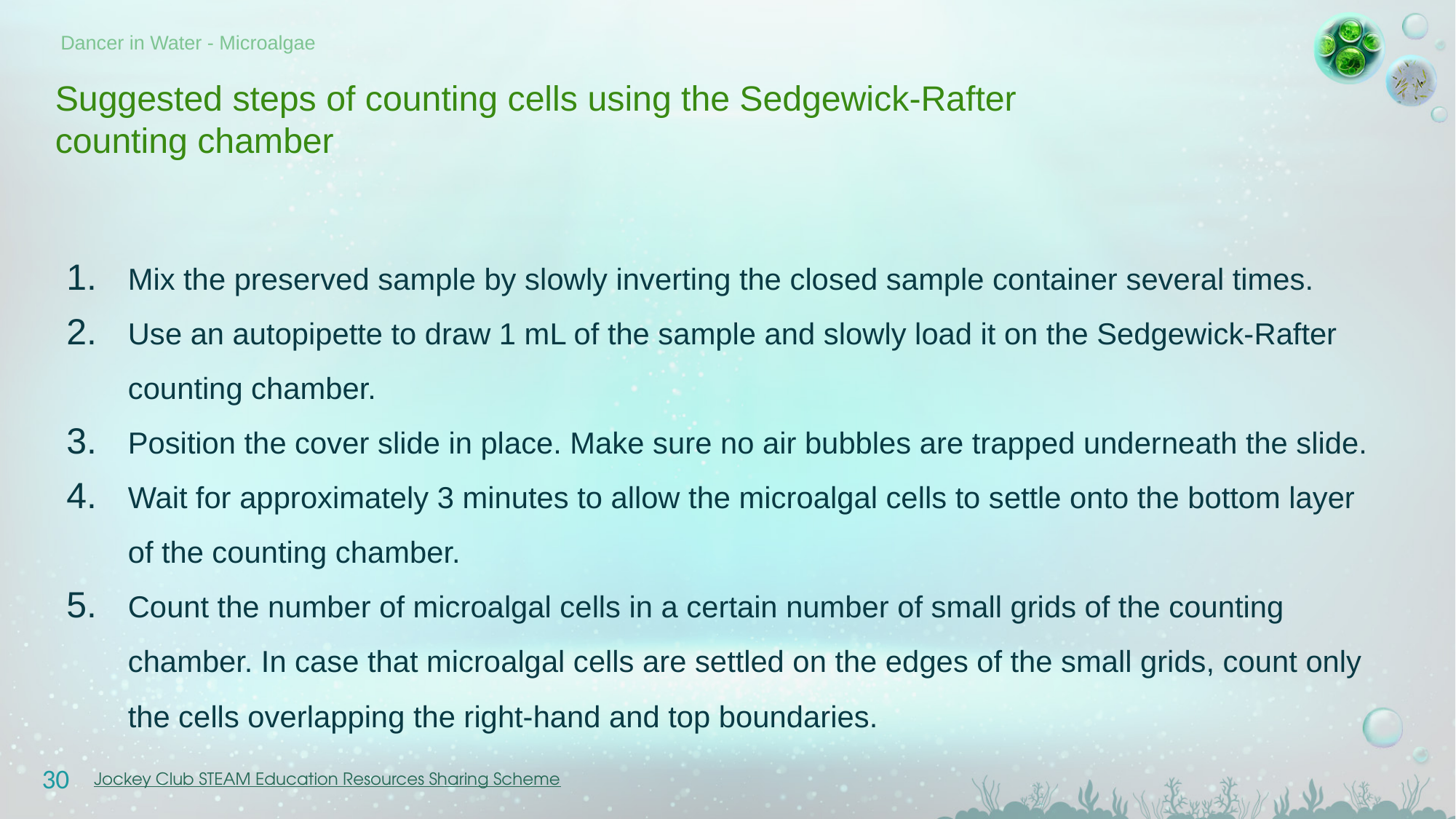

# Suggested steps of counting cells using the Sedgewick-Rafter counting chamber
Mix the preserved sample by slowly inverting the closed sample container several times.
Use an autopipette to draw 1 mL of the sample and slowly load it on the Sedgewick-Rafter counting chamber.
Position the cover slide in place. Make sure no air bubbles are trapped underneath the slide.
Wait for approximately 3 minutes to allow the microalgal cells to settle onto the bottom layer of the counting chamber.
Count the number of microalgal cells in a certain number of small grids of the counting chamber. In case that microalgal cells are settled on the edges of the small grids, count only the cells overlapping the right-hand and top boundaries.
30